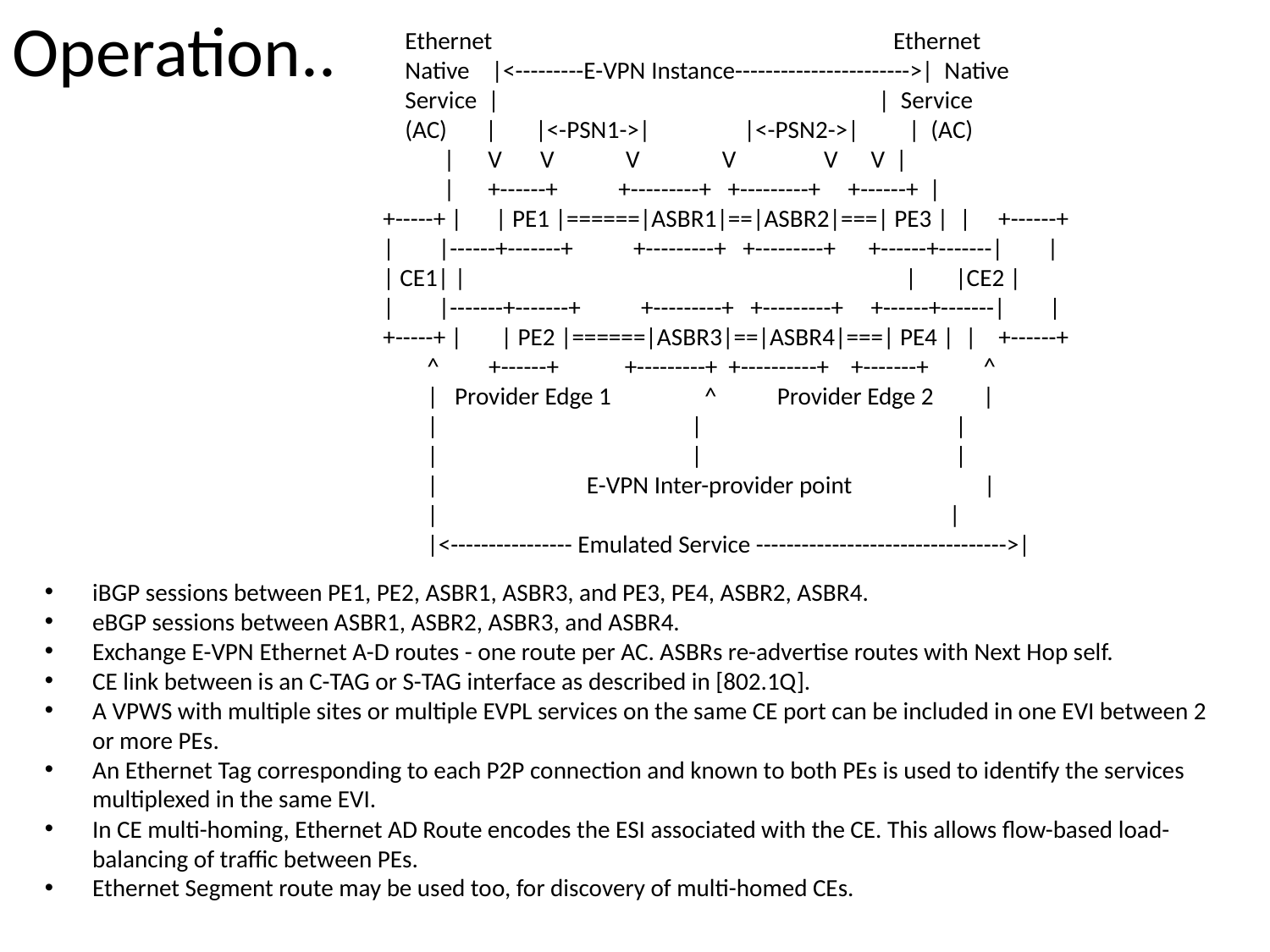

Operation..

    Ethernet                                                                         Ethernet
    Native    |<---------E-VPN Instance----------------------->|  Native
    Service  |                                                                     |  Service
    (AC)       |       |<-PSN1->|                 |<-PSN2->|         |  (AC)
           |      V       V             V               V                V      V  |
           |      +------+           +---------+   +---------+     +------+  |
+-----+ |      | PE1 |======|ASBR1|==|ASBR2|===| PE3 |  |     +------+
|        |------+-------+           +---------+   +---------+      +------+-------|        |
| CE1| |                                                                                |       |CE2 |
|        |-------+-------+           +---------+   +---------+     +------+-------|        |
+-----+ |       | PE2 |======|ASBR3|==|ASBR4|===| PE4 |  |    +------+
        ^         +------+            +---------+  +----------+    +-------+          ^
        |   Provider Edge 1                 ^           Provider Edge 2         |
        |                                              |                                              |
        |                                              |                                              |
        |                           E-VPN Inter-provider point                        |
        |                                                                                             |
        |<---------------- Emulated Service --------------------------------->|
iBGP sessions between PE1, PE2, ASBR1, ASBR3, and PE3, PE4, ASBR2, ASBR4.
eBGP sessions between ASBR1, ASBR2, ASBR3, and ASBR4.
Exchange E-VPN Ethernet A-D routes - one route per AC. ASBRs re-advertise routes with Next Hop self.
CE link between is an C-TAG or S-TAG interface as described in [802.1Q].
A VPWS with multiple sites or multiple EVPL services on the same CE port can be included in one EVI between 2 or more PEs.
An Ethernet Tag corresponding to each P2P connection and known to both PEs is used to identify the services multiplexed in the same EVI.
In CE multi-homing, Ethernet AD Route encodes the ESI associated with the CE. This allows flow-based load-balancing of traffic between PEs.
Ethernet Segment route may be used too, for discovery of multi-homed CEs.